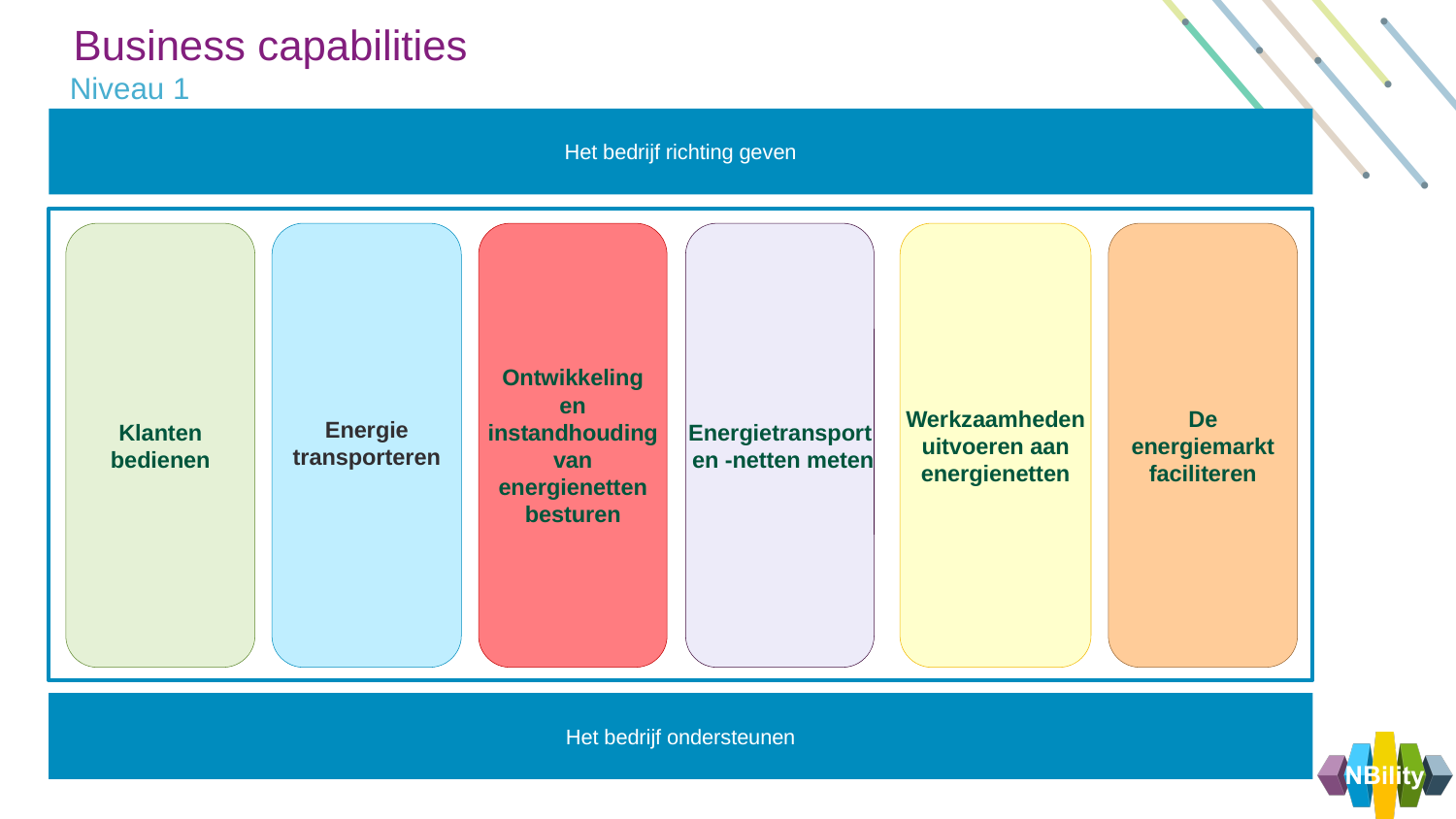

Business capabilities
Niveau 1
Het bedrijf richting geven

Klanten bedienen
Energie transporteren
Ontwikkeling en instandhouding van energienetten besturen
Energietransport
 en -netten meten
Werkzaamheden
uitvoeren aan
energienetten
De energiemarkt
faciliteren
Het bedrijf ondersteunen